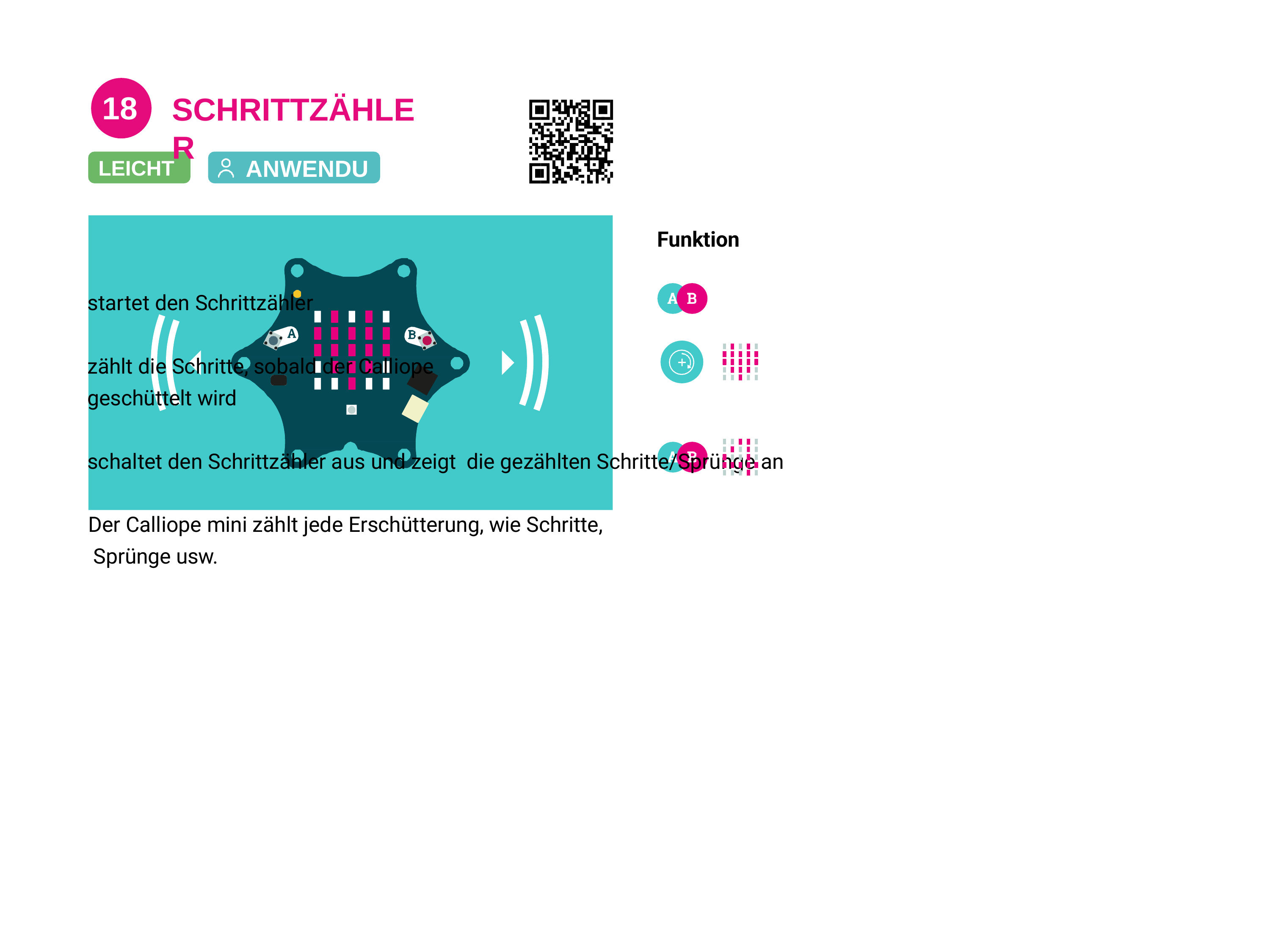

# 18
SCHRITTZÄHLER

ANWENDUNG
LEICHT

Funktion

startet den Schrittzähler

zählt die Schritte, sobald der Calliope
geschüttelt wird

schaltet den Schrittzähler aus und zeigt  die gezählten Schritte/Sprünge an

Der Calliope mini zählt jede Erschütterung, wie Schritte,  Sprünge usw.